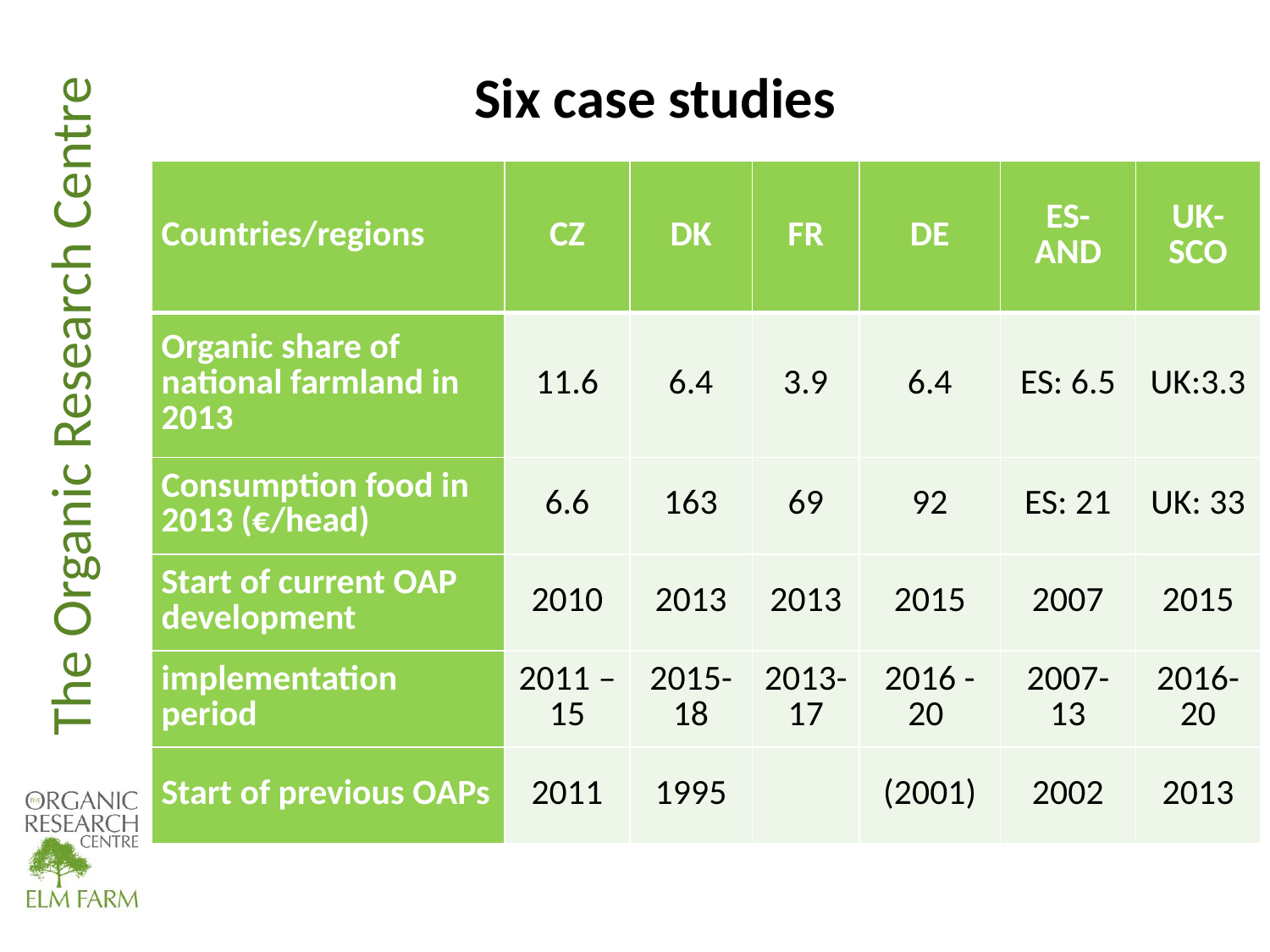

# Six case studies
| Countries/regions | CZ | DK | FR | DE | ES- AND | UK-SCO |
| --- | --- | --- | --- | --- | --- | --- |
| Organic share of national farmland in 2013 | 11.6 | 6.4 | 3.9 | 6.4 | ES: 6.5 | UK:3.3 |
| Consumption food in 2013 (€/head) | 6.6 | 163 | 69 | 92 | ES: 21 | UK: 33 |
| Start of current OAP development | 2010 | 2013 | 2013 | 2015 | 2007 | 2015 |
| implementation period | 2011 – 15 | 2015-18 | 2013-17 | 2016 -20 | 2007-13 | 2016-20 |
| Start of previous OAPs | 2011 | 1995 |  | (2001) | 2002 | 2013 |